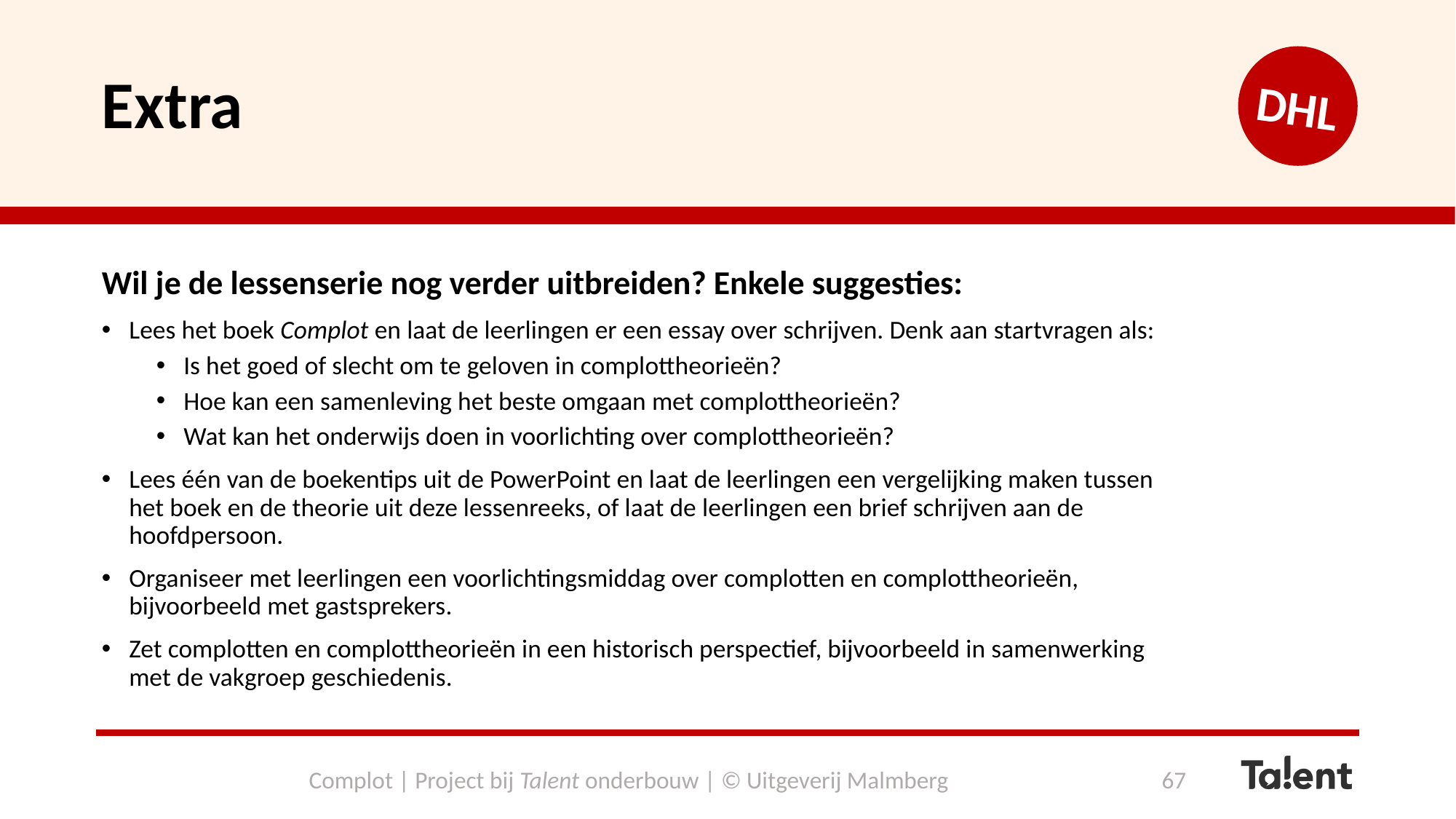

# Extra
DHL
Wil je de lessenserie nog verder uitbreiden? Enkele suggesties:
Lees het boek Complot en laat de leerlingen er een essay over schrijven. Denk aan startvragen als:
Is het goed of slecht om te geloven in complottheorieën?
Hoe kan een samenleving het beste omgaan met complottheorieën?
Wat kan het onderwijs doen in voorlichting over complottheorieën?
Lees één van de boekentips uit de PowerPoint en laat de leerlingen een vergelijking maken tussen het boek en de theorie uit deze lessenreeks, of laat de leerlingen een brief schrijven aan de hoofdpersoon.
Organiseer met leerlingen een voorlichtingsmiddag over complotten en complottheorieën, bijvoorbeeld met gastsprekers.
Zet complotten en complottheorieën in een historisch perspectief, bijvoorbeeld in samenwerking met de vakgroep geschiedenis.
Complot | Project bij Talent onderbouw | © Uitgeverij Malmberg
67